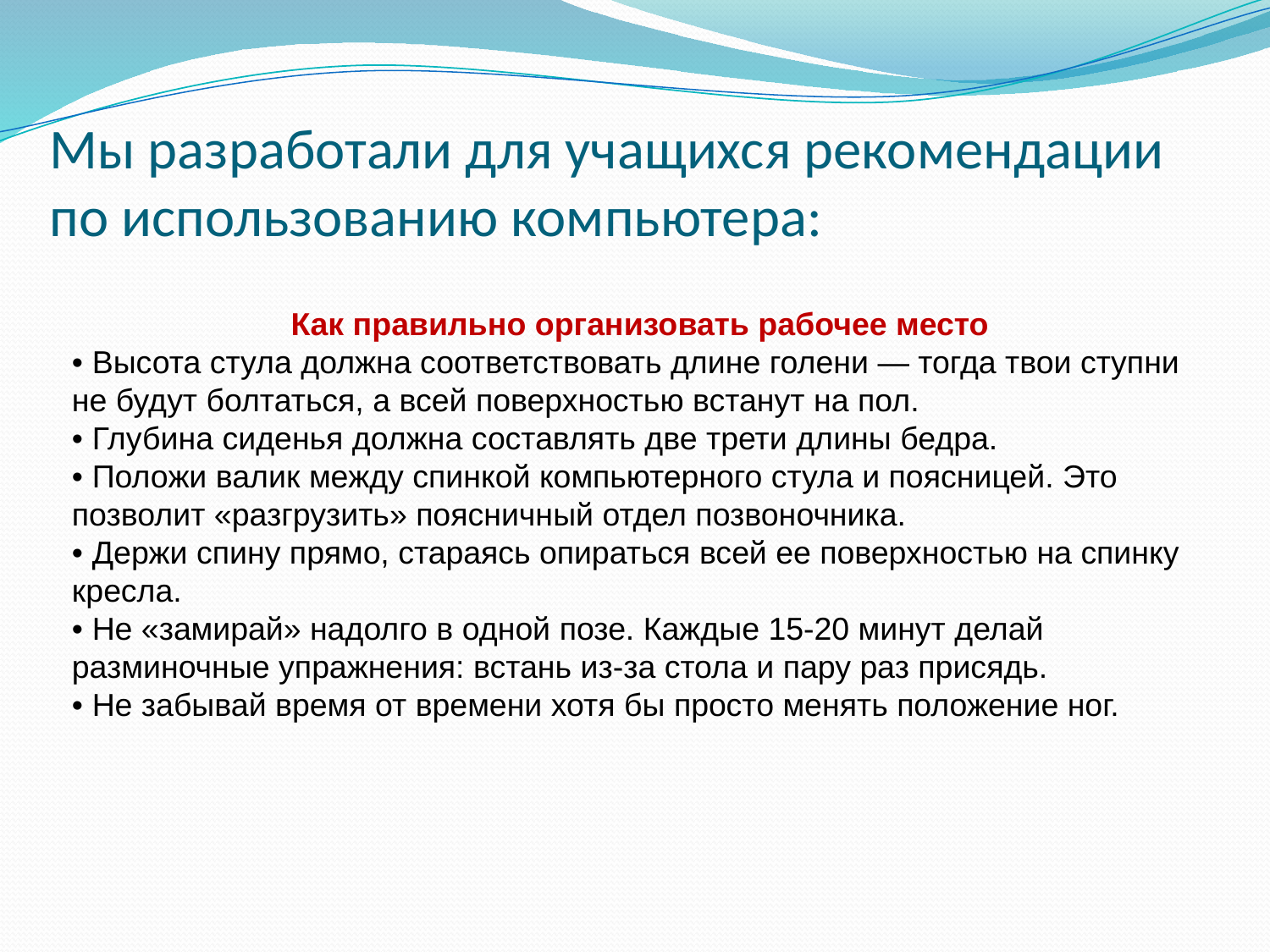

# Мы разработали для учащихся рекомендации по использованию компьютера:
Как правильно организовать рабочее место
• Высота стула должна соответствовать длине голени — тогда твои ступни не будут болтаться, а всей поверхностью встанут на пол.
• Глубина сиденья должна составлять две трети длины бедра.
• Положи валик между спинкой компьютерного стула и поясницей. Это позволит «разгрузить» поясничный отдел позвоночника.
• Держи спину прямо, стараясь опираться всей ее поверхностью на спинку кресла.
• Не «замирай» надолго в одной позе. Каждые 15-20 минут делай разминочные упражнения: встань из-за стола и пару раз присядь.
• Не забывай время от времени хотя бы просто менять положение ног.

[unsupported chart]